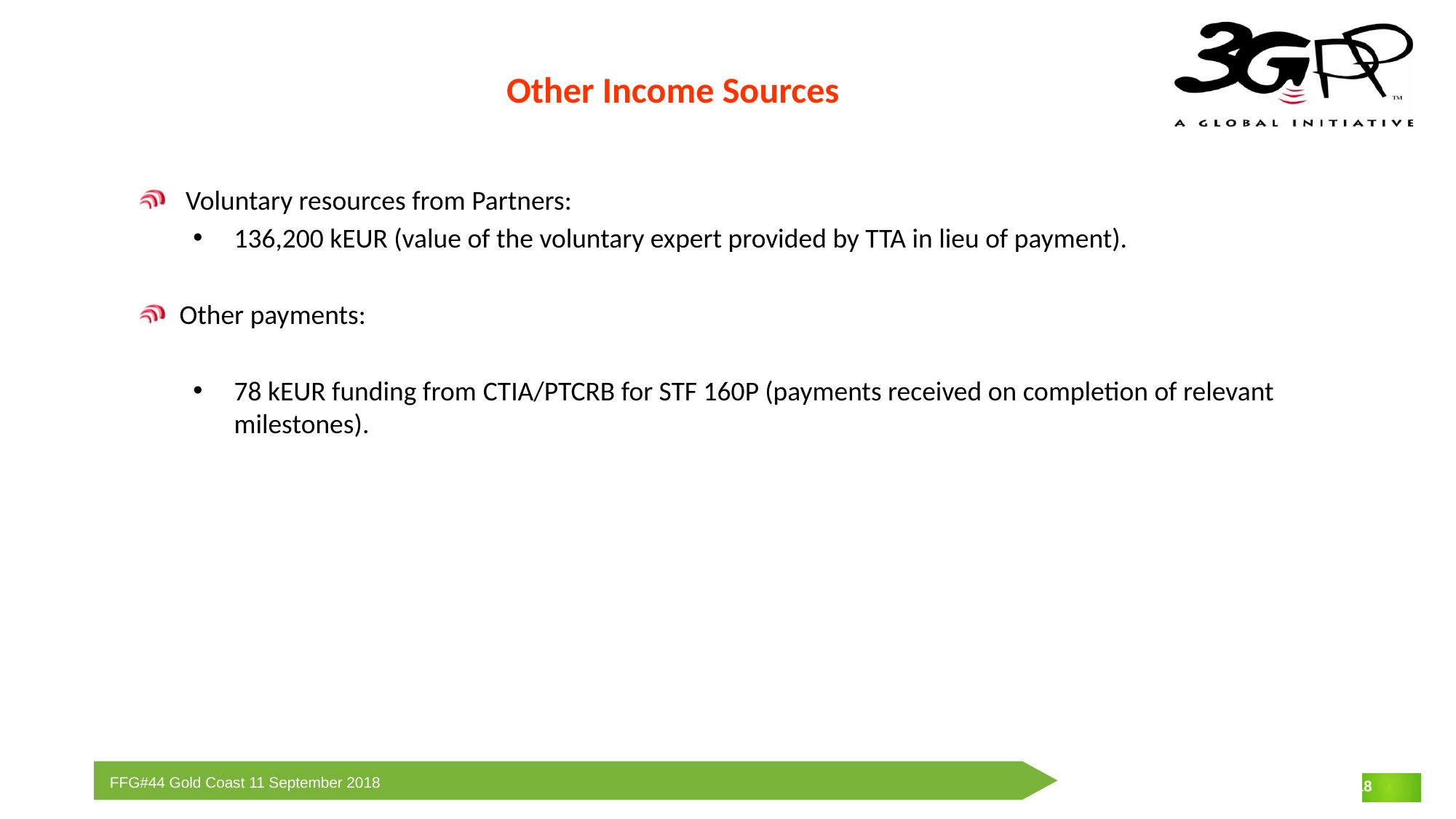

# Other Income Sources
 Voluntary resources from Partners:
136,200 kEUR (value of the voluntary expert provided by TTA in lieu of payment).

Other payments:

78 kEUR funding from CTIA/PTCRB for STF 160P (payments received on completion of relevant milestones).